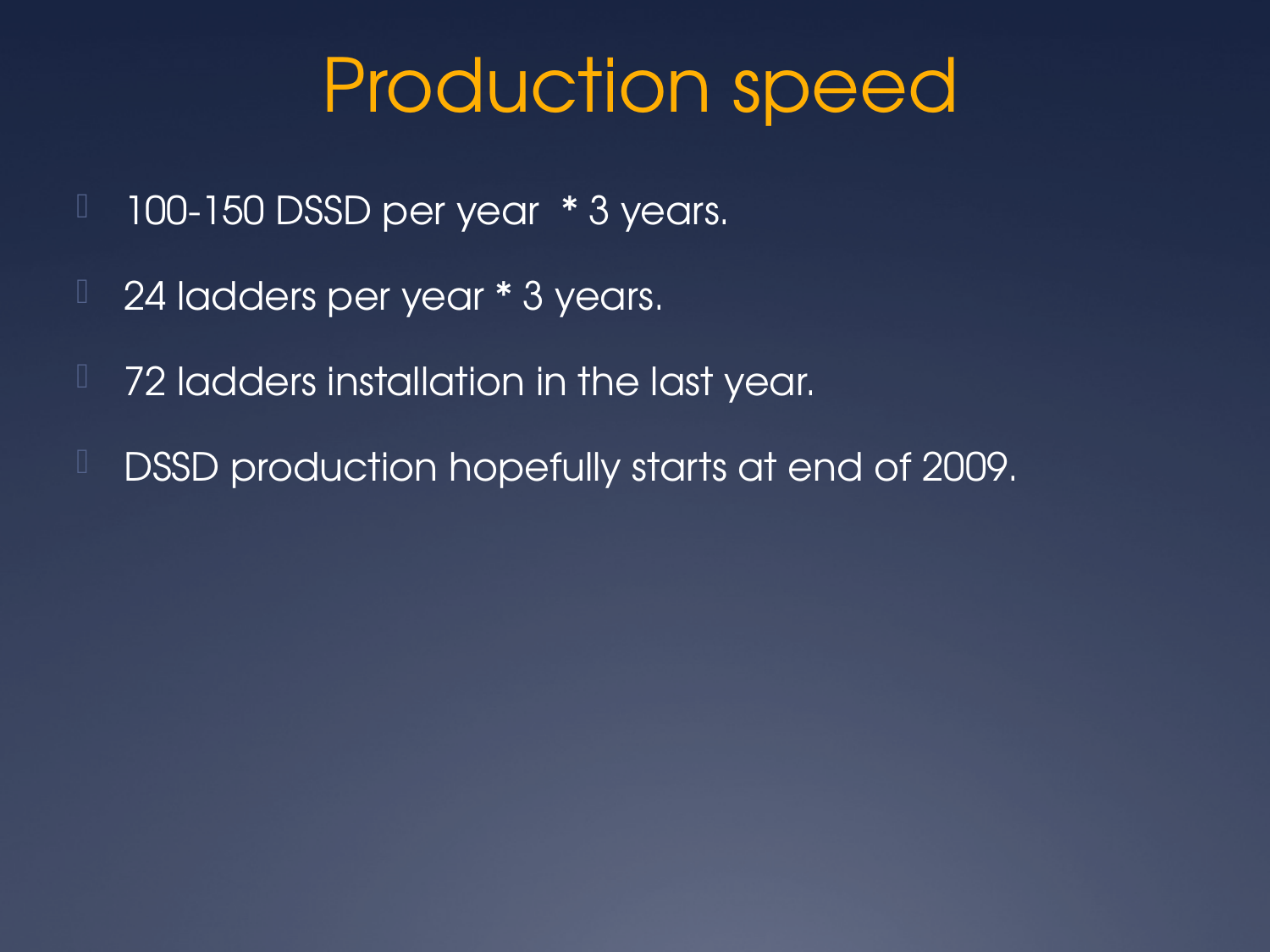

# Production speed
100-150 DSSD per year  * 3 years.
24 ladders per year * 3 years.
72 ladders installation in the last year.
DSSD production hopefully starts at end of 2009.